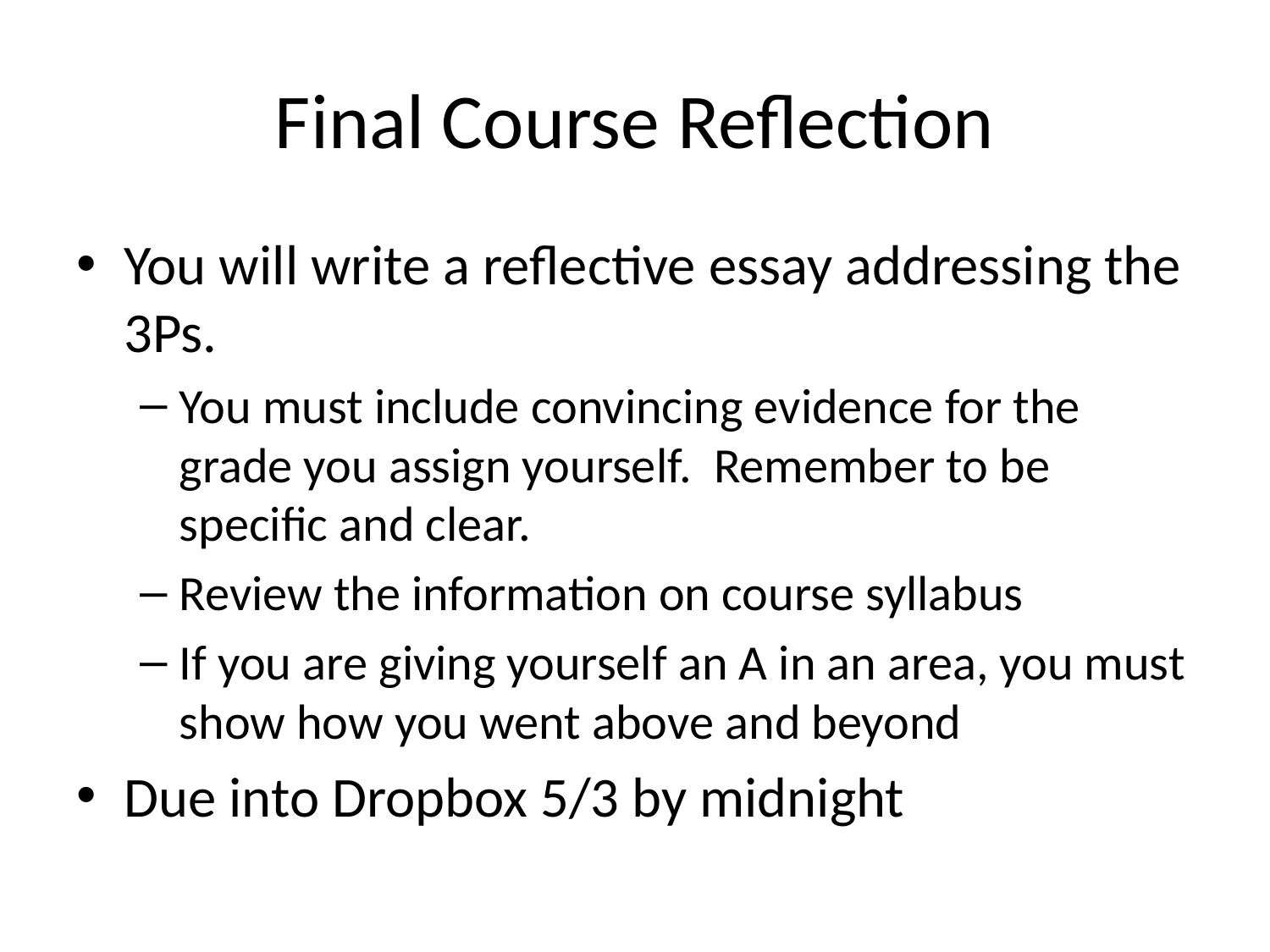

# Final Course Reflection
You will write a reflective essay addressing the 3Ps.
You must include convincing evidence for the grade you assign yourself.  Remember to be specific and clear.
Review the information on course syllabus
If you are giving yourself an A in an area, you must show how you went above and beyond
Due into Dropbox 5/3 by midnight